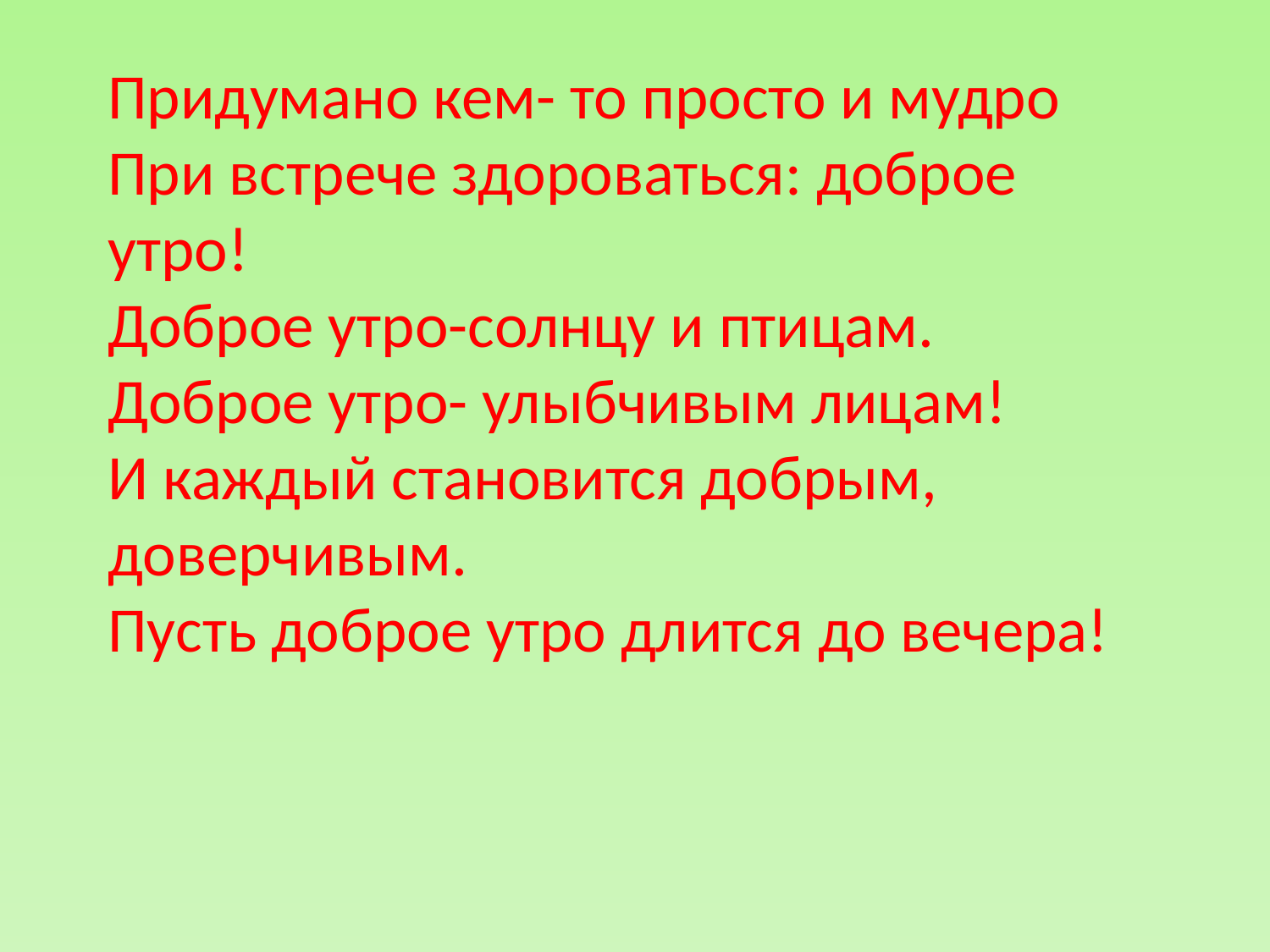

# Придумано кем- то просто и мудро При встрече здороваться: доброе утро! Доброе утро-солнцу и птицам. Доброе утро- улыбчивым лицам! И каждый становится добрым, доверчивым. Пусть доброе утро длится до вечера!